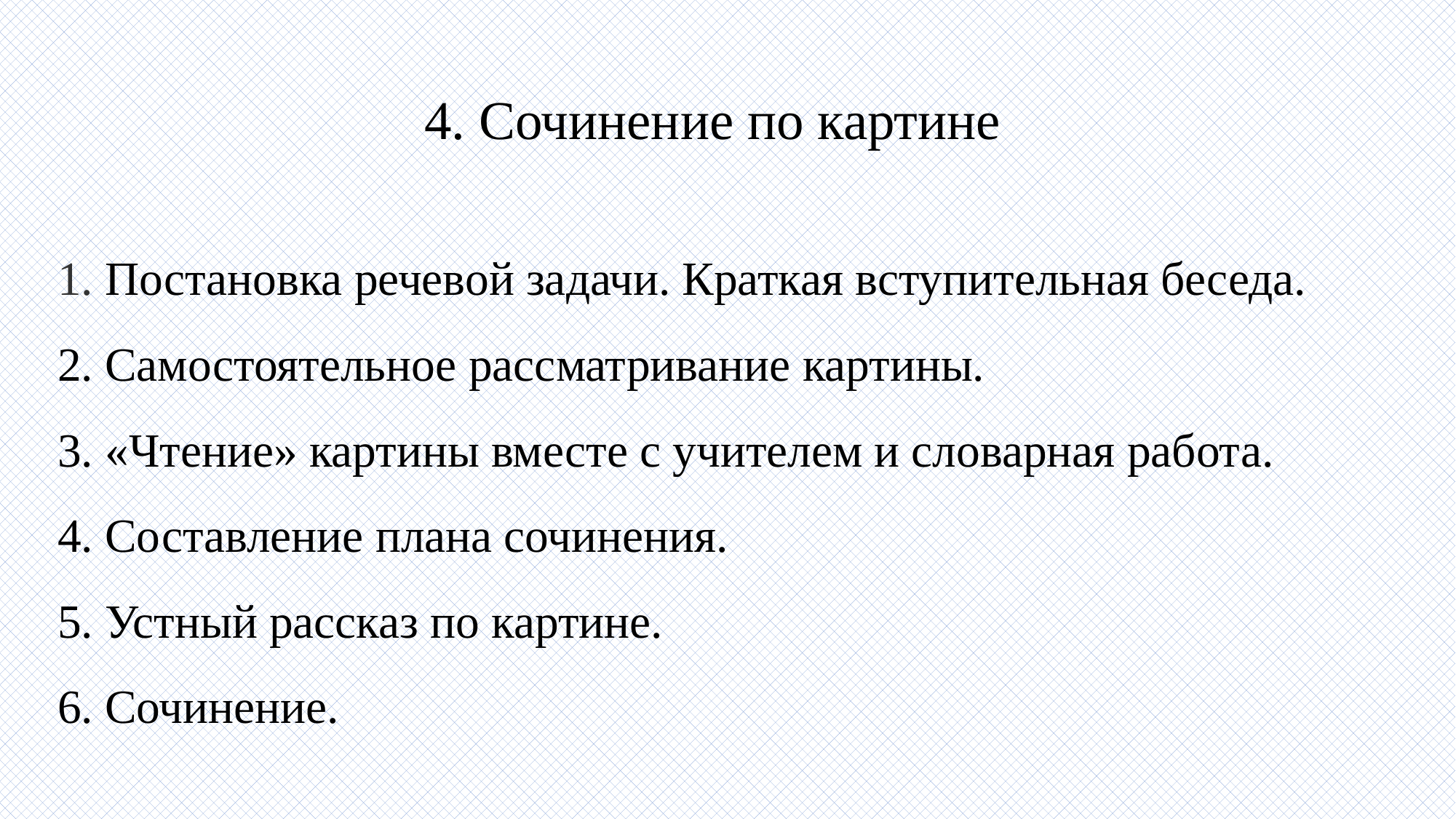

# 4. Сочинение по картине
1. Постановка речевой задачи. Краткая вступительная беседа.
2. Самостоятельное рассматривание картины.
3. «Чтение» картины вместе с учителем и словарная работа.
4. Составление плана сочинения.
5. Устный рассказ по картине.
6. Сочинение.